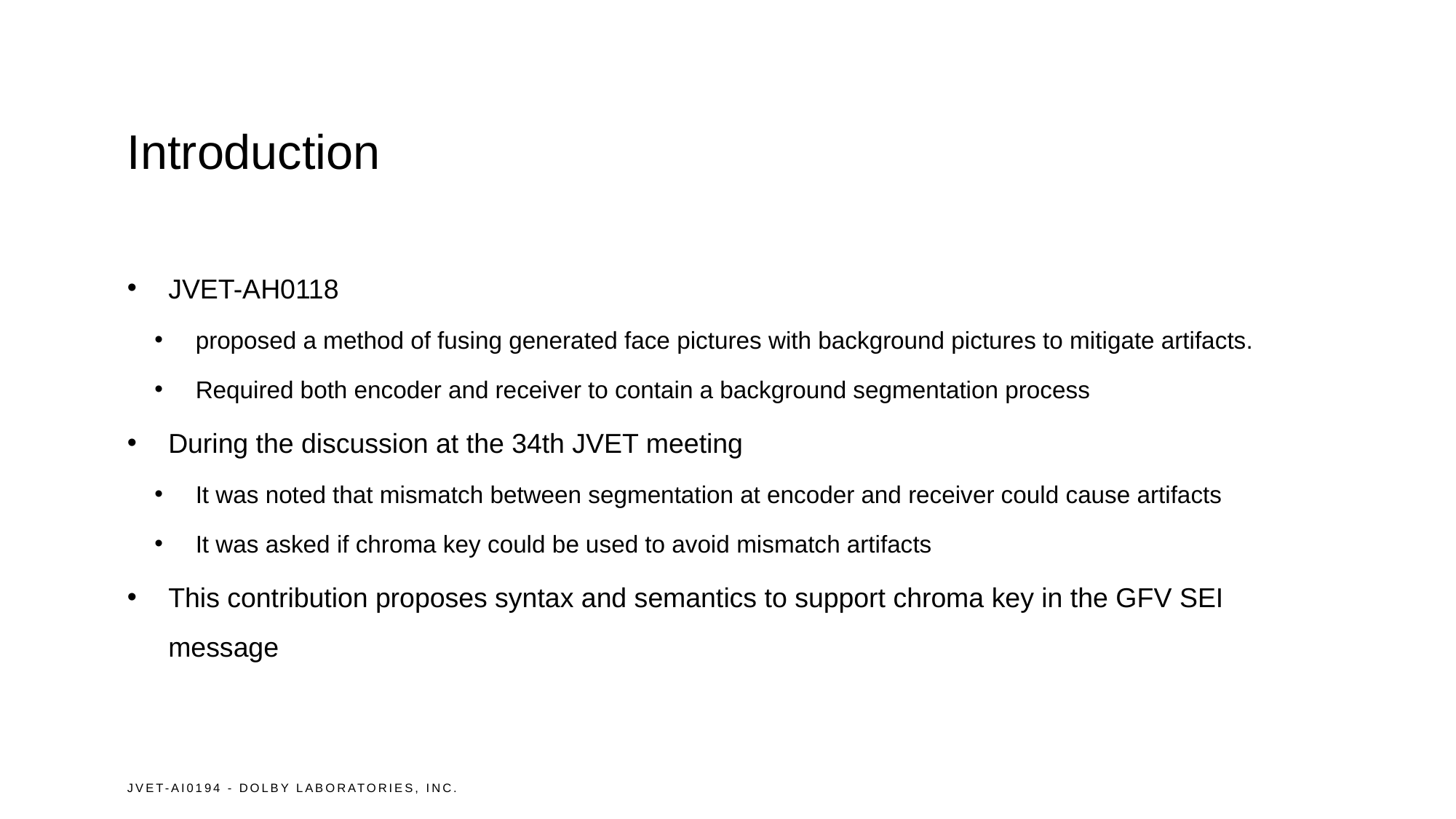

# Introduction
JVET-AH0118
proposed a method of fusing generated face pictures with background pictures to mitigate artifacts.
Required both encoder and receiver to contain a background segmentation process
During the discussion at the 34th JVET meeting
It was noted that mismatch between segmentation at encoder and receiver could cause artifacts
It was asked if chroma key could be used to avoid mismatch artifacts
This contribution proposes syntax and semantics to support chroma key in the GFV SEI message

JVET-AI0194 - Dolby Laboratories, Inc.